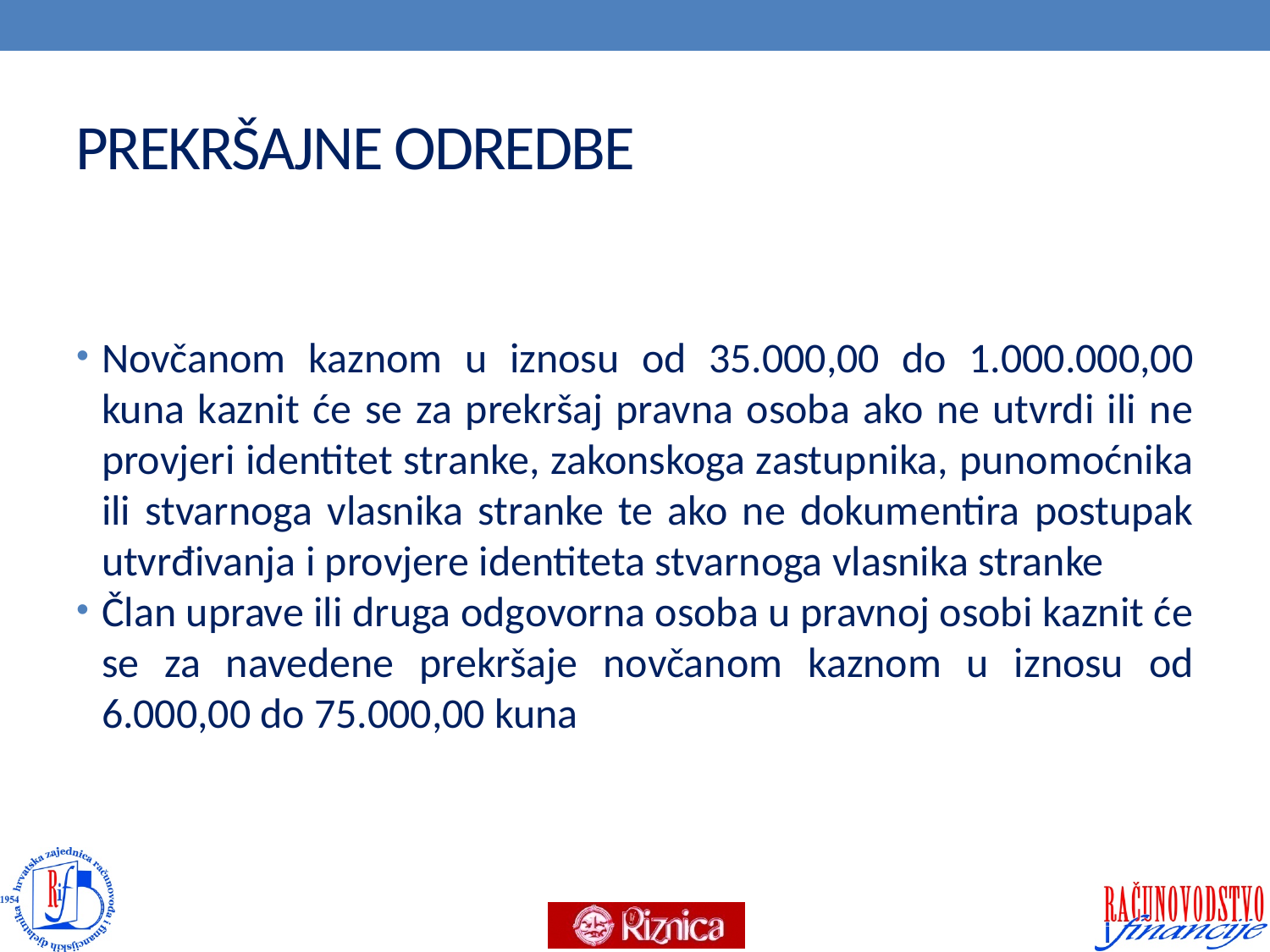

# PREKRŠAJNE ODREDBE

Novčanom kaznom u iznosu od 35.000,00 do 1.000.000,00 kuna kaznit će se za prekršaj pravna osoba ako ne utvrdi ili ne provjeri identitet stranke, zakonskoga zastupnika, punomoćnika ili stvarnoga vlasnika stranke te ako ne dokumentira postupak utvrđivanja i provjere identiteta stvarnoga vlasnika stranke
Član uprave ili druga odgovorna osoba u pravnoj osobi kaznit će se za navedene prekršaje novčanom kaznom u iznosu od 6.000,00 do 75.000,00 kuna